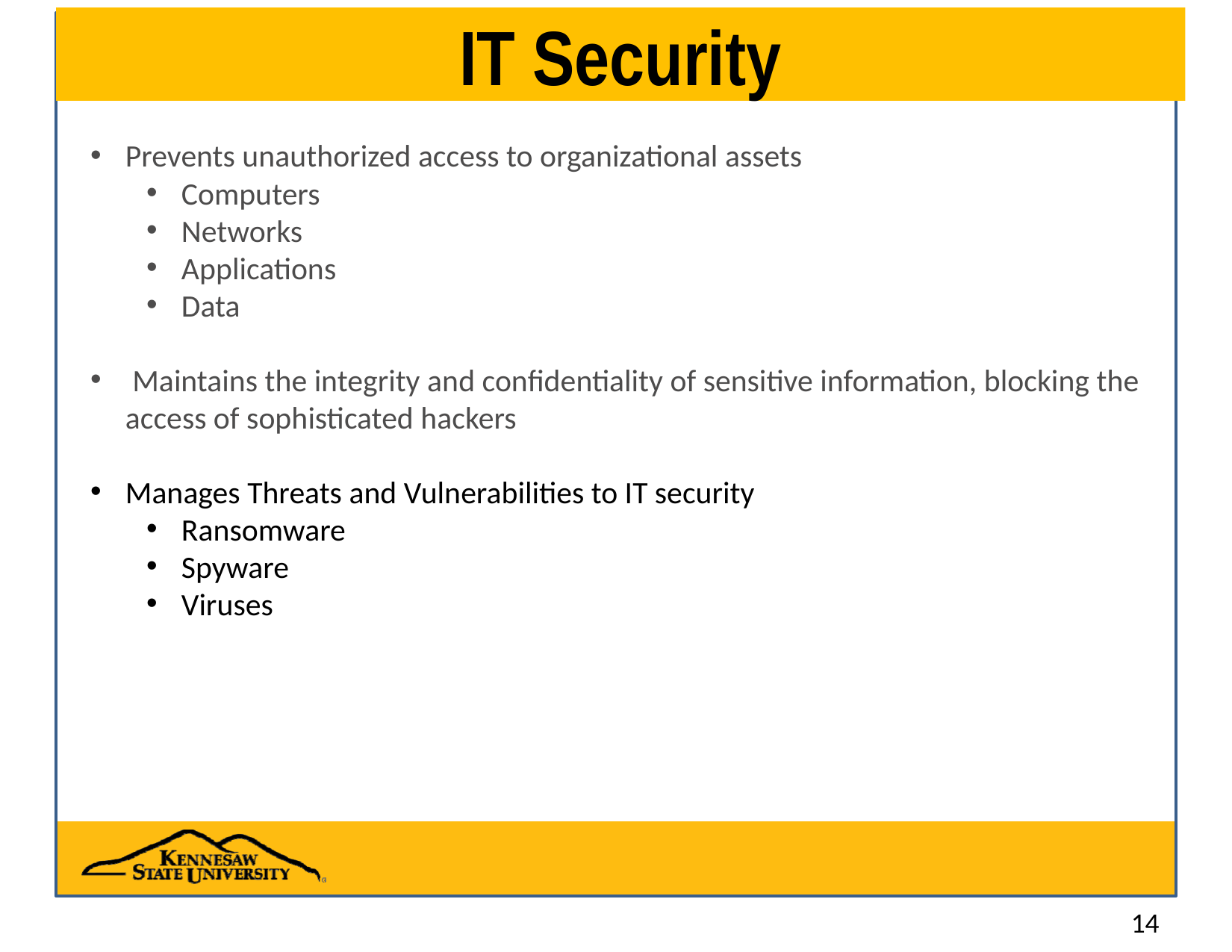

# IT Security
Prevents unauthorized access to organizational assets
Computers
Networks
Applications
Data

 Maintains the integrity and confidentiality of sensitive information, blocking the access of sophisticated hackers

Manages Threats and Vulnerabilities to IT security
Ransomware
Spyware
Viruses